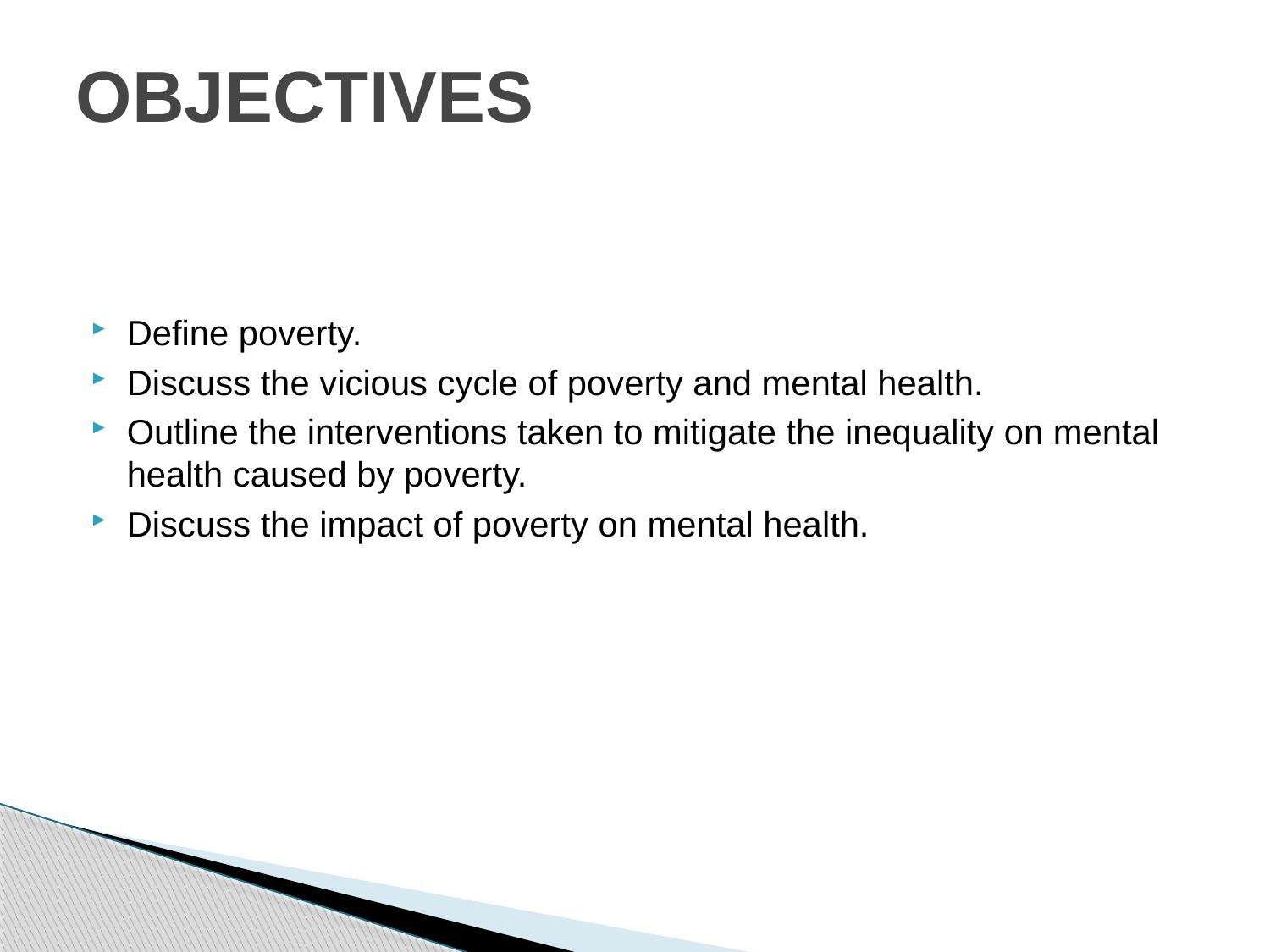

# OBJECTIVES

Define poverty.
Discuss the vicious cycle of poverty and mental health.
Outline the interventions taken to mitigate the inequality on mental health caused by poverty.
Discuss the impact of poverty on mental health.